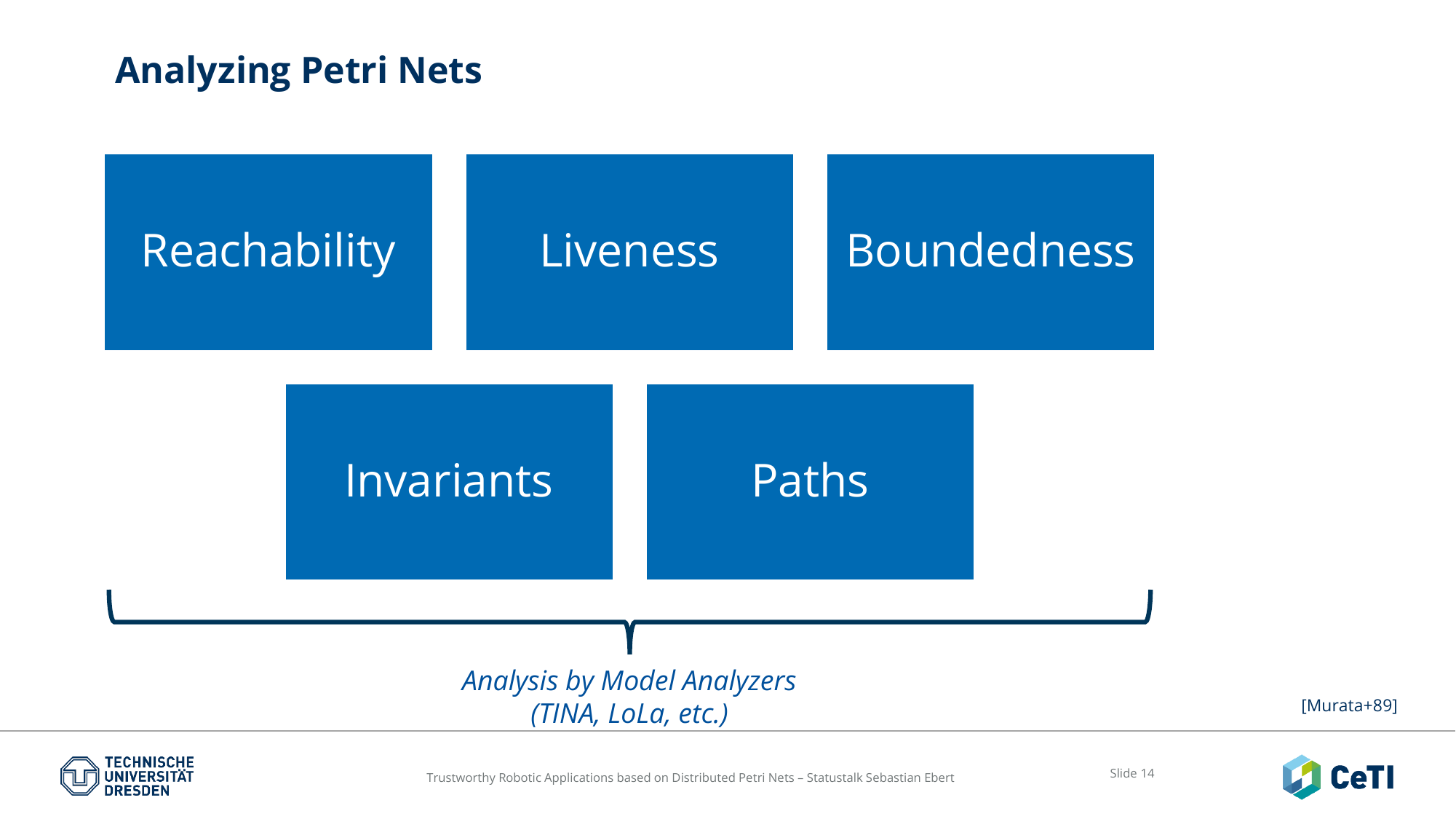

Analyzing Petri Nets
Reachability
Liveness
Boundedness
Invariants
Paths

Analysis by Model Analyzers
(TINA, LoLa, etc.)
[Murata+89]